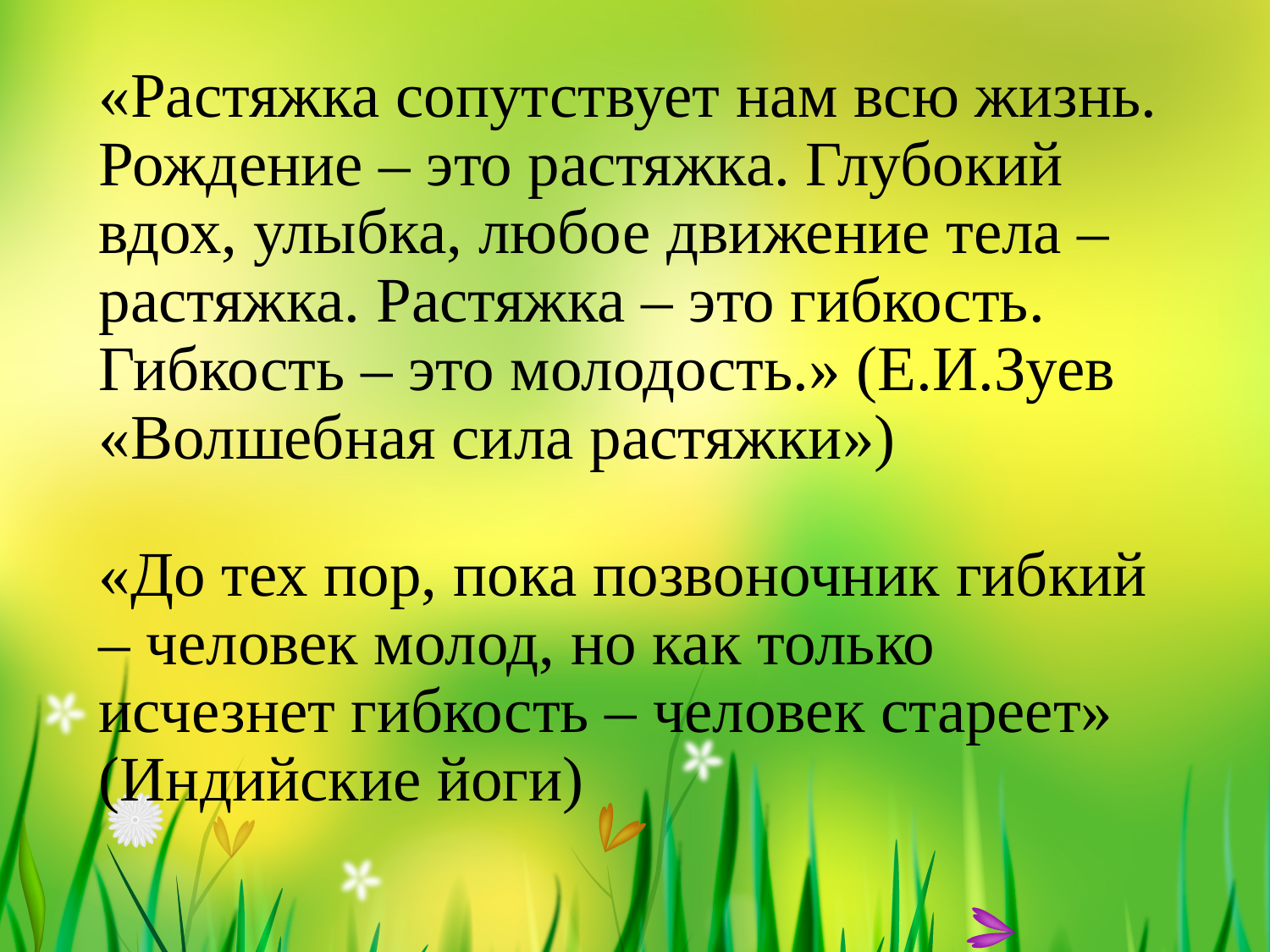

# «Растяжка сопутствует нам всю жизнь. Рождение – это растяжка. Глубокий вдох, улыбка, любое движение тела – растяжка. Растяжка – это гибкость. Гибкость – это молодость.» (Е.И.Зуев «Волшебная сила растяжки») «До тех пор, пока позвоночник гибкий – человек молод, но как только исчезнет гибкость – человек стареет» (Индийские йоги)